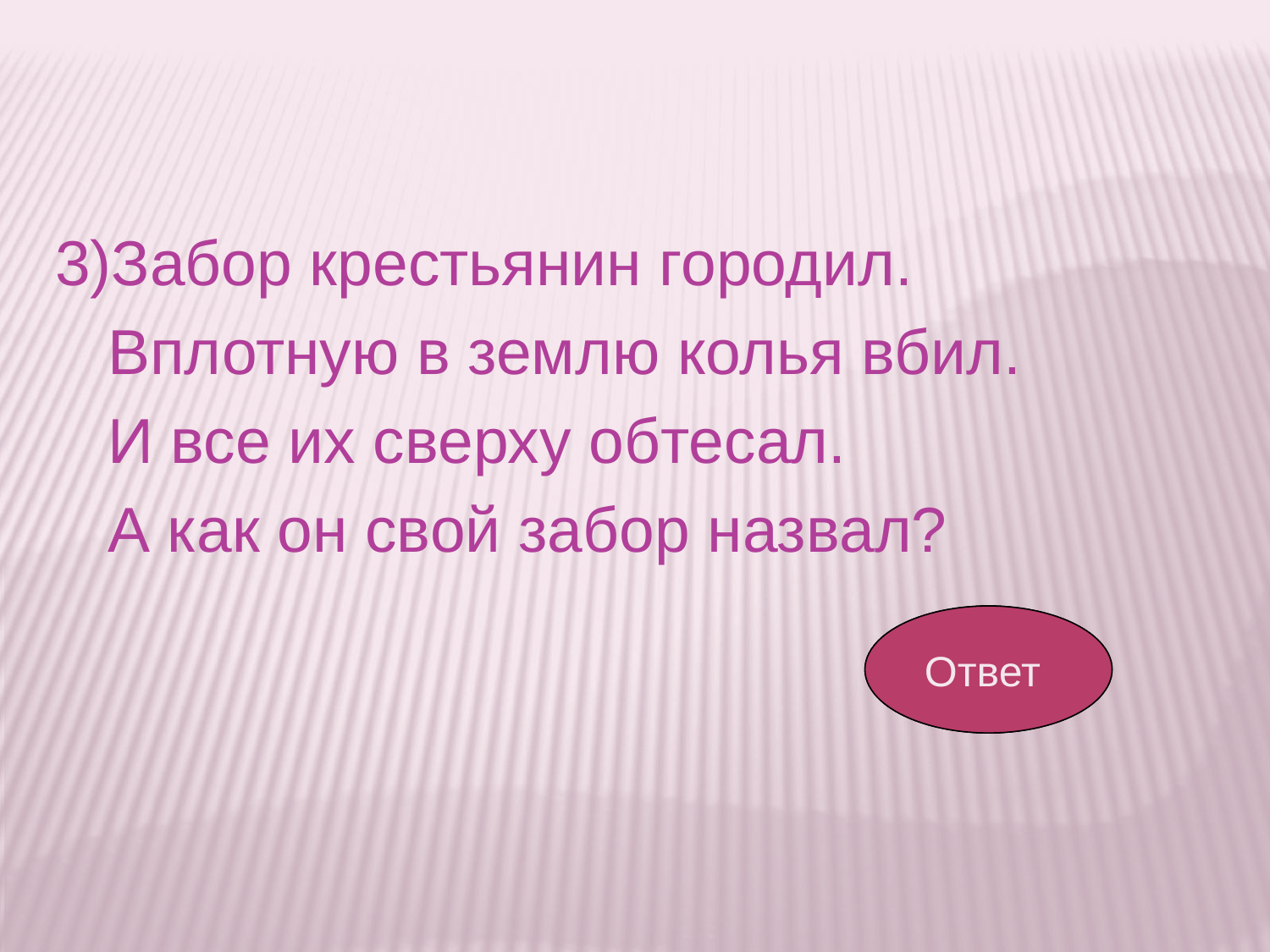

3)Забор крестьянин городил.
   Вплотную в землю колья вбил.
   И все их сверху обтесал.
   А как он свой забор назвал?

Тын
Ответ